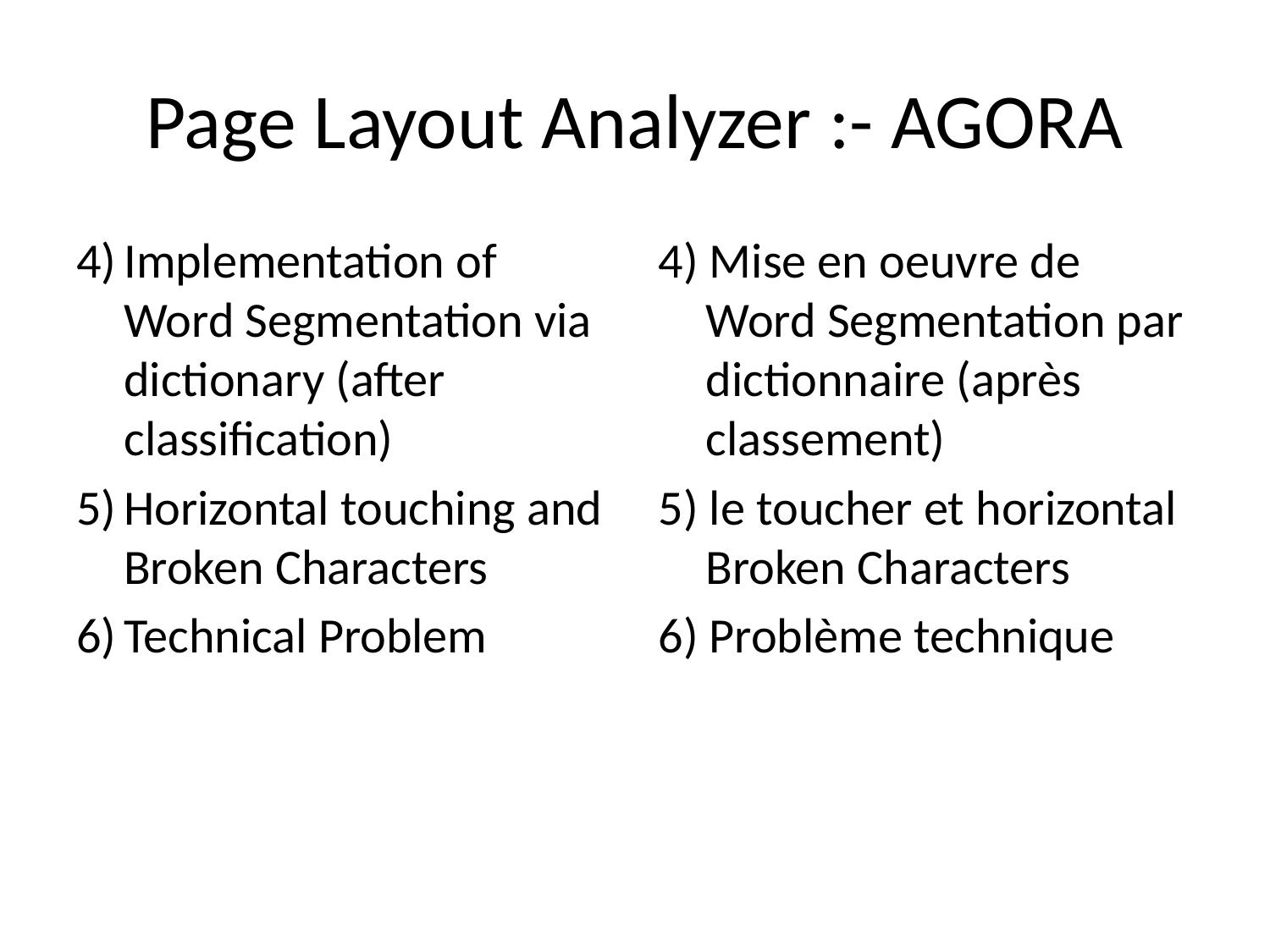

# Page Layout Analyzer :- AGORA
4)	Implementation of Word Segmentation via dictionary (after classification)
5)	Horizontal touching and Broken Characters
6)	Technical Problem
4) Mise en oeuvre de Word Segmentation par dictionnaire (après classement)
5) le toucher et horizontal Broken Characters
6) Problème technique